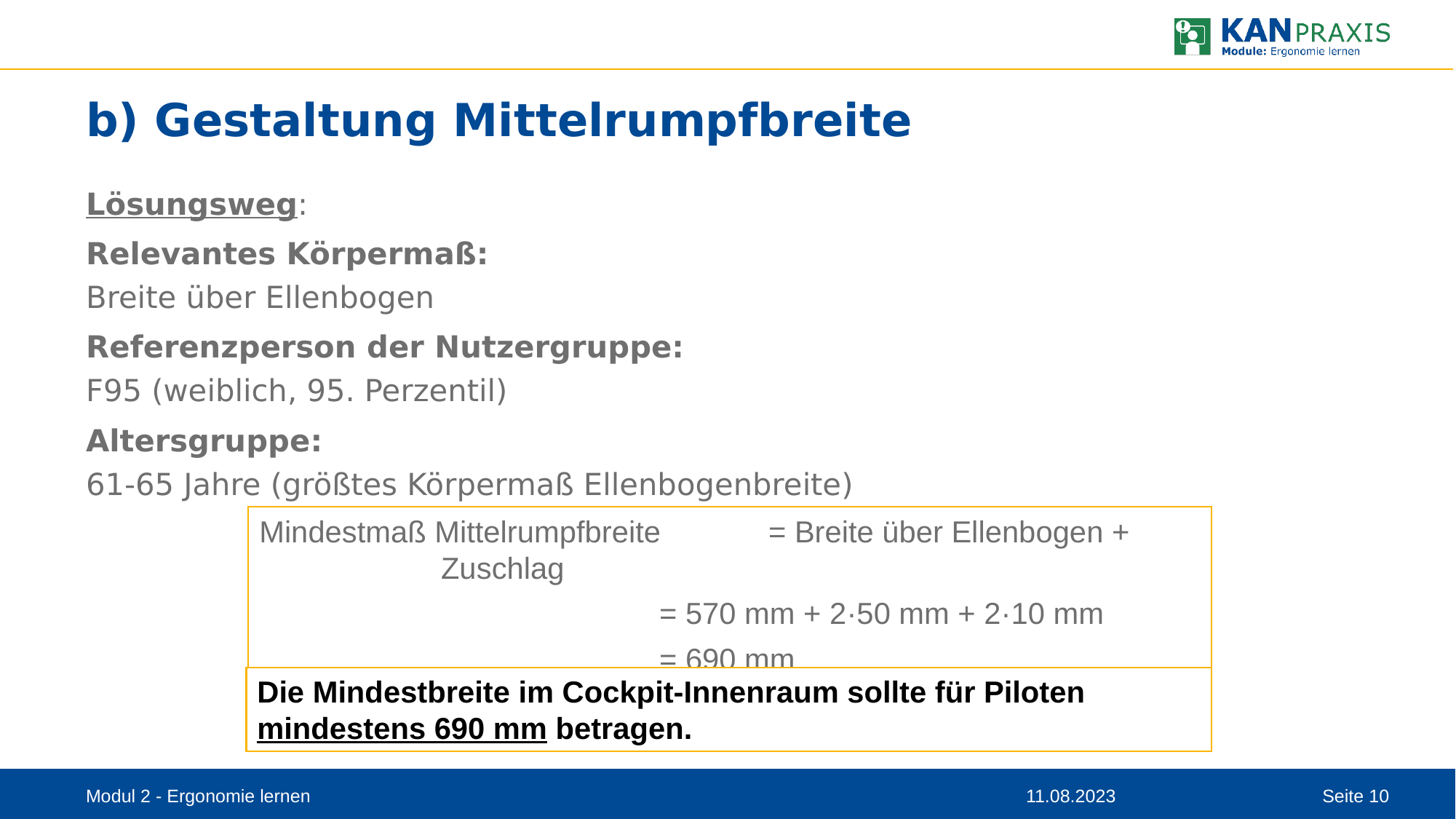

# b) Gestaltung Mittelrumpfbreite
Lösungsweg:
Relevantes Körpermaß:
Breite über Ellenbogen
Referenzperson der Nutzergruppe:
F95 (weiblich, 95. Perzentil)
Altersgruppe:
61-65 Jahre (größtes Körpermaß Ellenbogenbreite)

Mindestmaß Mittelrumpfbreite 	= Breite über Ellenbogen + Zuschlag
			= 570 mm + 2·50 mm + 2·10 mm
			= 690 mm
Die Mindestbreite im Cockpit-Innenraum sollte für Piloten
mindestens 690 mm betragen.
Modul 2 - Ergonomie lernen
11.08.2023
Seite 10